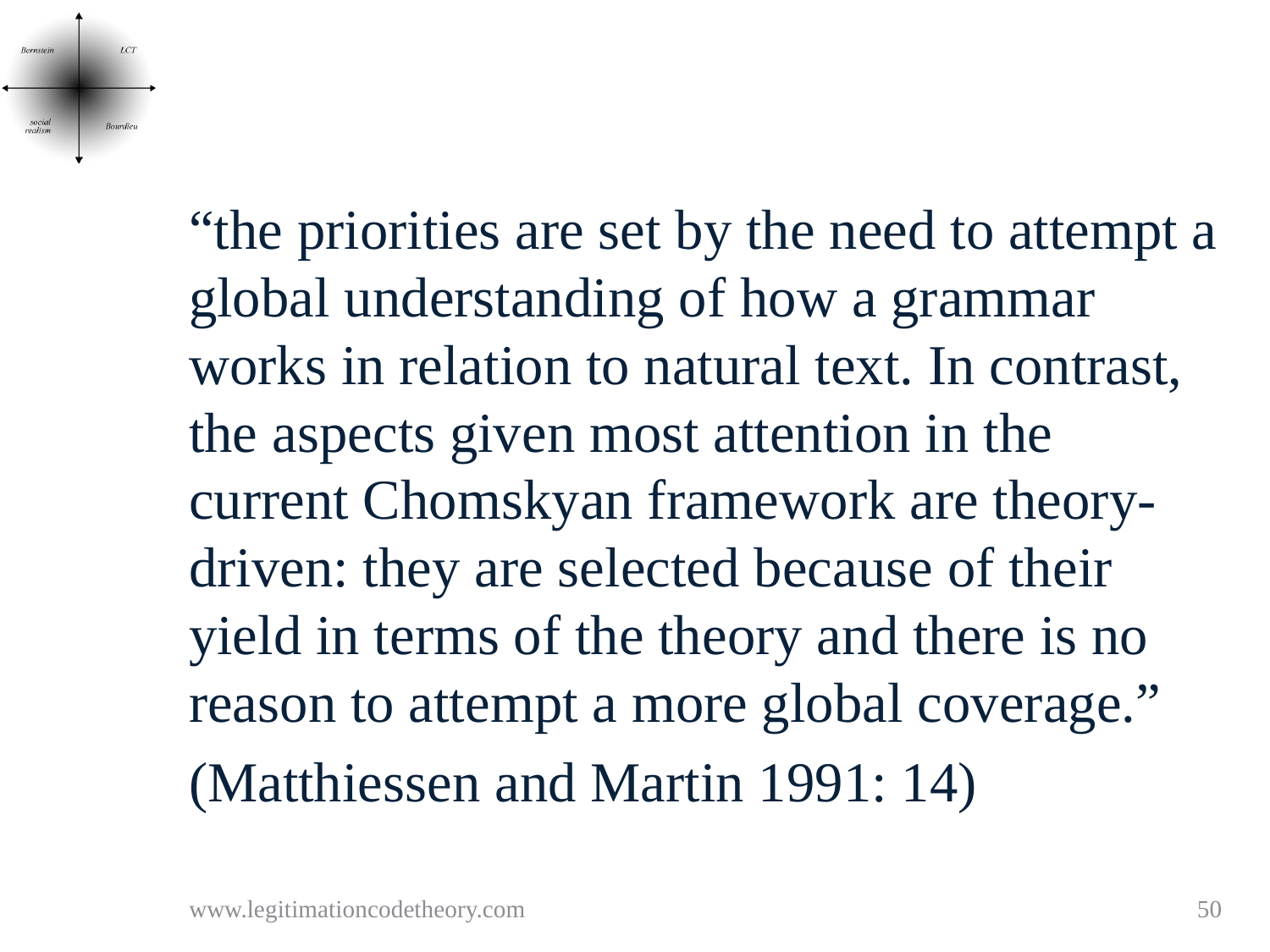

#

“the priorities are set by the need to attempt a global understanding of how a grammar works in relation to natural text. In contrast, the aspects given most attention in the current Chomskyan framework are theory-driven: they are selected because of their yield in terms of the theory and there is no reason to attempt a more global coverage.”
(Matthiessen and Martin 1991: 14)

www.legitimationcodetheory.com
50